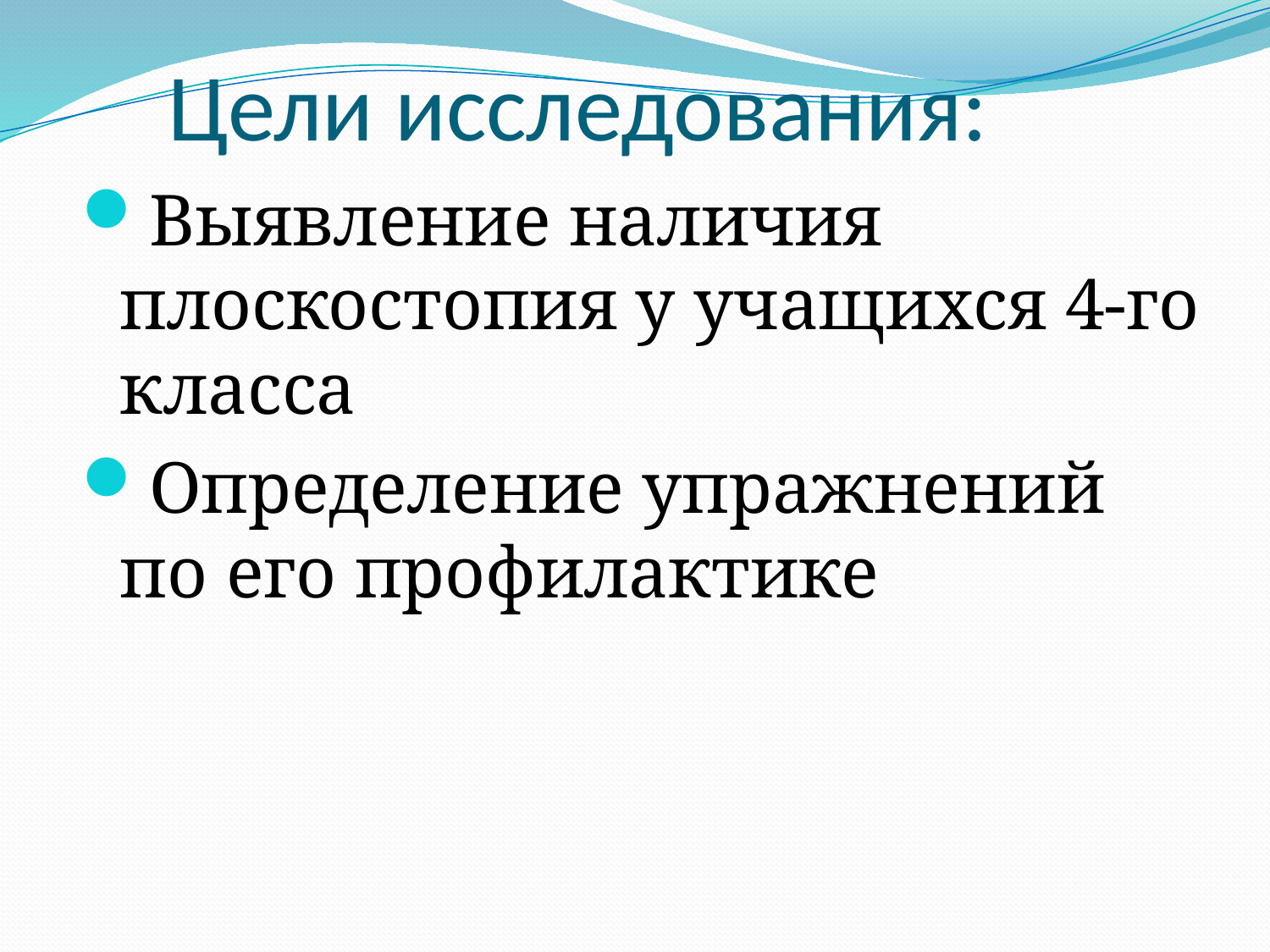

# Цели исследования:
Выявление наличия плоскостопия у учащихся 4-го класса
Определение упражнений по его профилактике